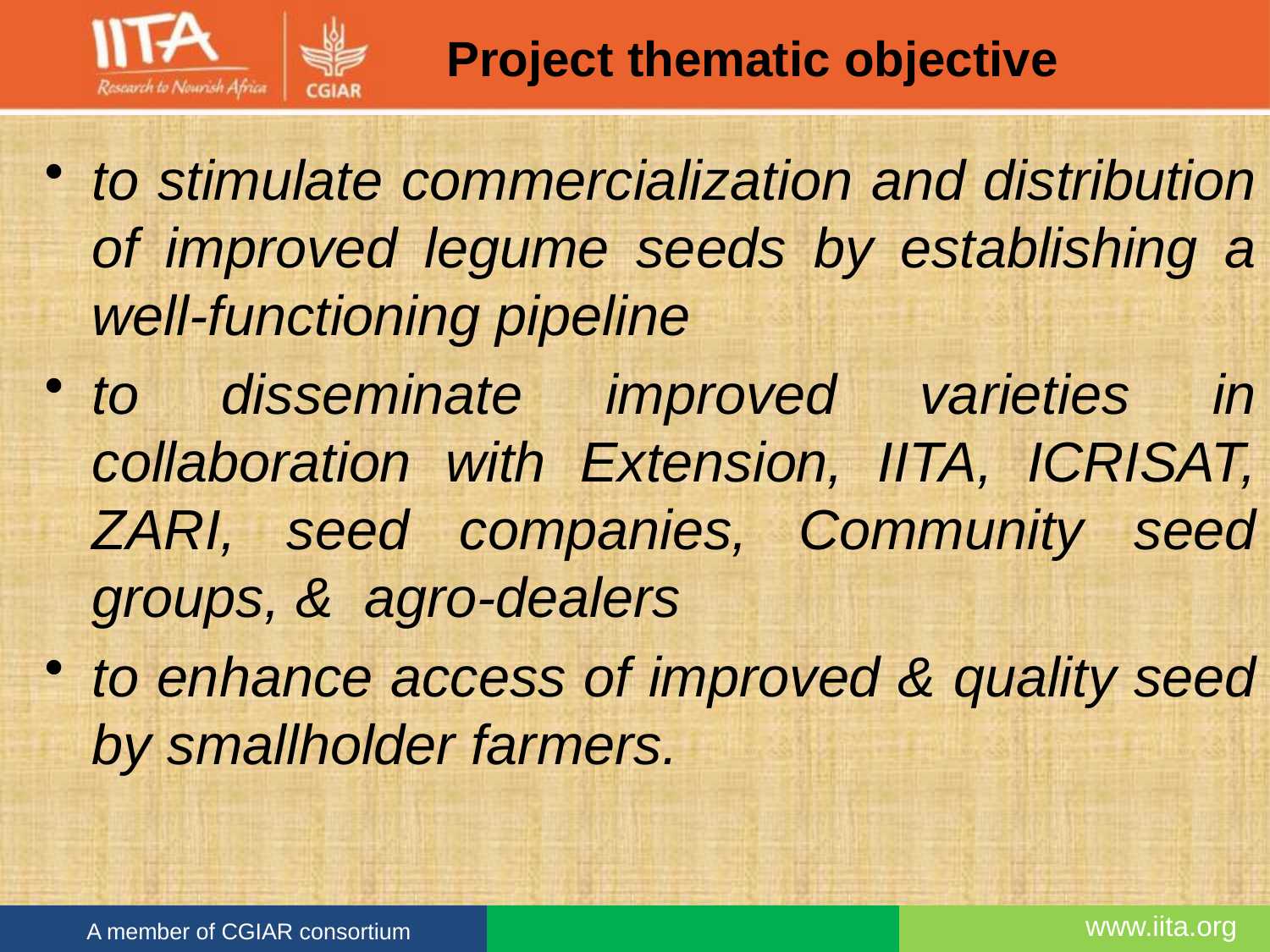

# Project thematic objective
to stimulate commercialization and distribution of improved legume seeds by establishing a well-functioning pipeline
to disseminate improved varieties in collaboration with Extension, IITA, ICRISAT, ZARI, seed companies, Community seed groups, &  agro-dealers
to enhance access of improved & quality seed by smallholder farmers.